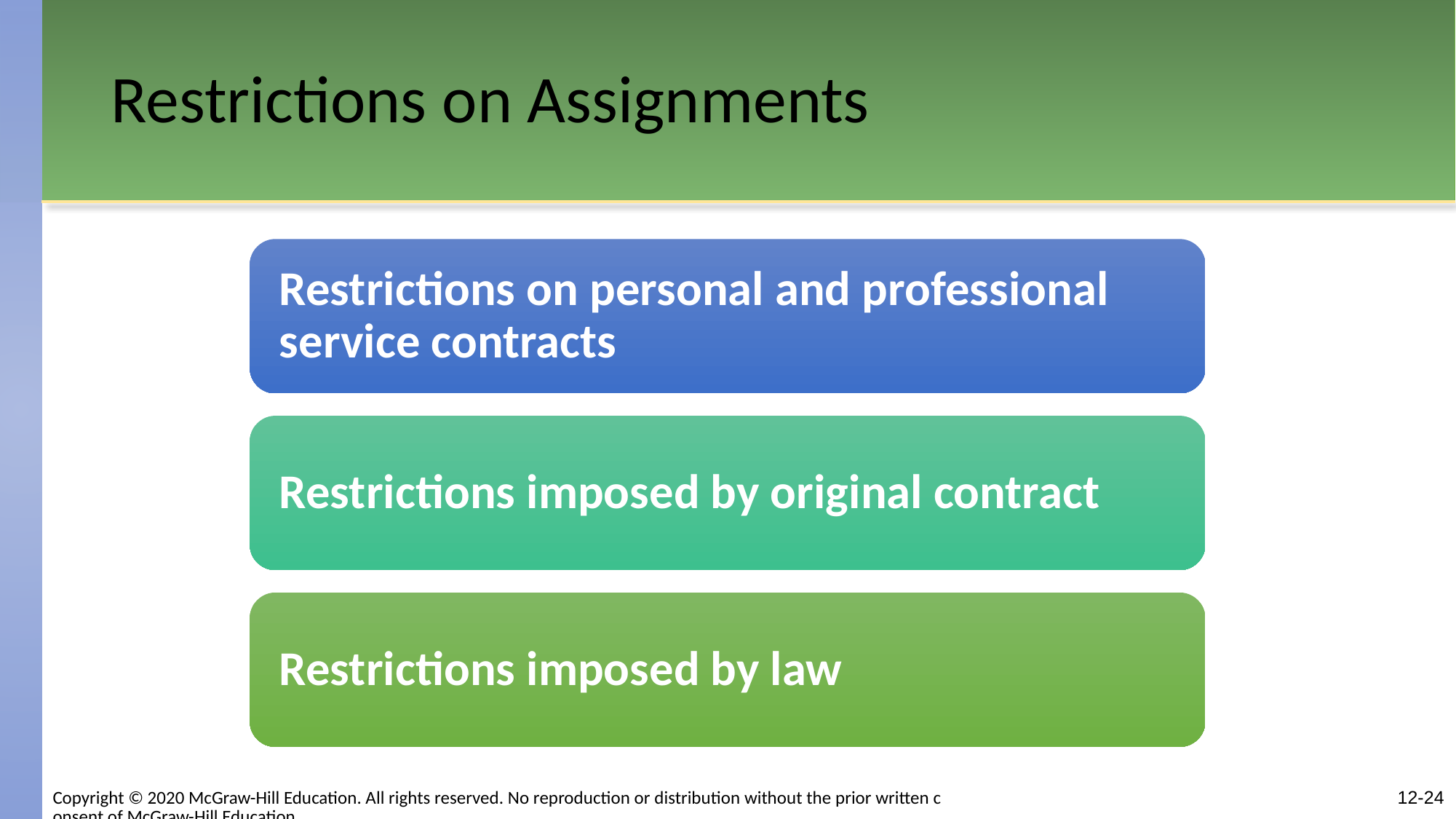

# Restrictions on Assignments
Restrictions on personal and professional service contracts
Restrictions imposed by original contract
Restrictions imposed by law
12-24
Copyright © 2020 McGraw-Hill Education. All rights reserved. No reproduction or distribution without the prior written consent of McGraw-Hill Education.